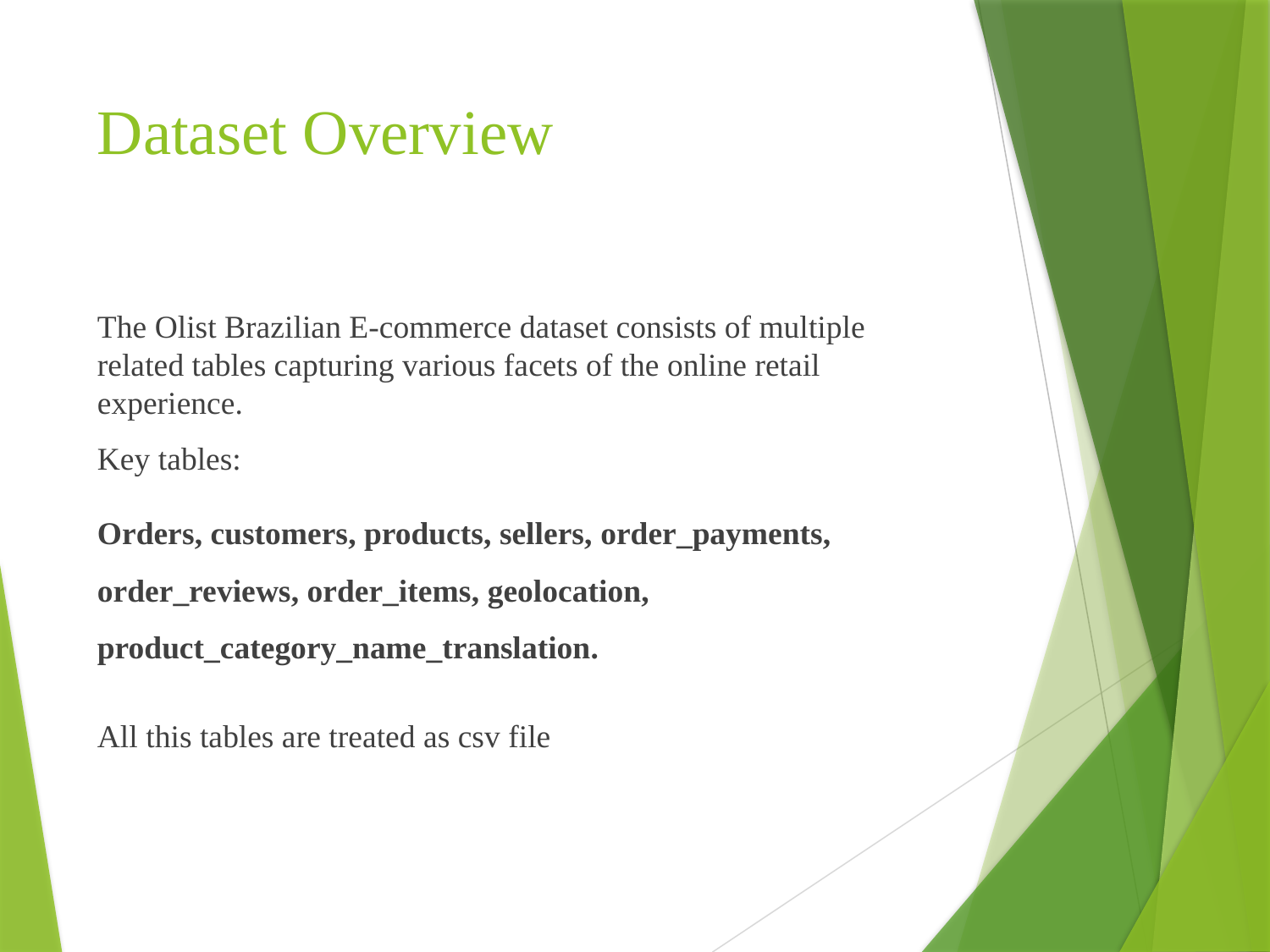

# Dataset Overview
The Olist Brazilian E-commerce dataset consists of multiple related tables capturing various facets of the online retail experience.
Key tables:
Orders, customers, products, sellers, order_payments, order_reviews, order_items, geolocation, product_category_name_translation.
All this tables are treated as csv file